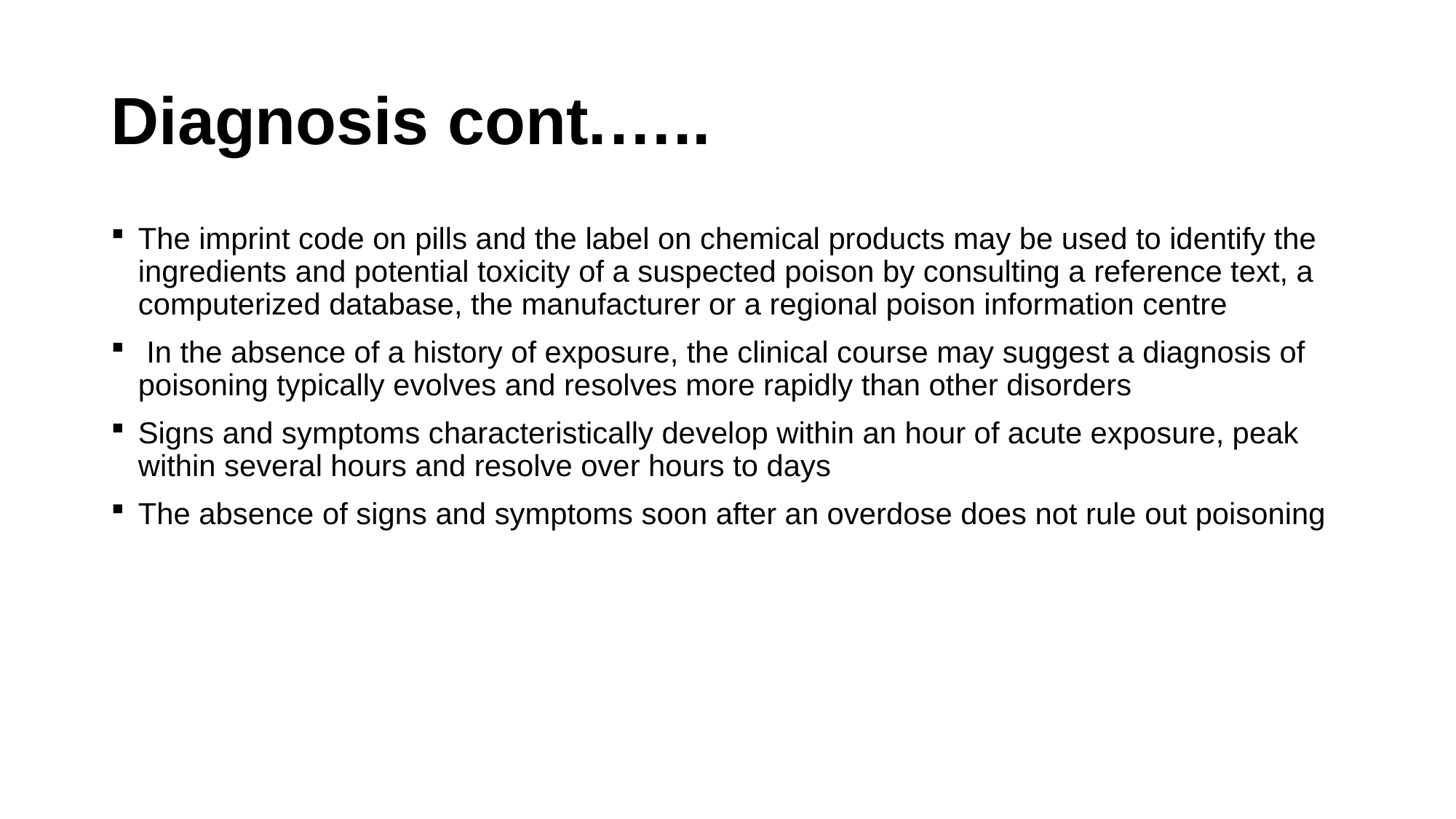

# Diagnosis cont.…..
The imprint code on pills and the label on chemical products may be used to identify the ingredients and potential toxicity of a suspected poison by consulting a reference text, a computerized database, the manufacturer or a regional poison information centre
 In the absence of a history of exposure, the clinical course may suggest a diagnosis of poisoning typically evolves and resolves more rapidly than other disorders
Signs and symptoms characteristically develop within an hour of acute exposure, peak within several hours and resolve over hours to days
The absence of signs and symptoms soon after an overdose does not rule out poisoning